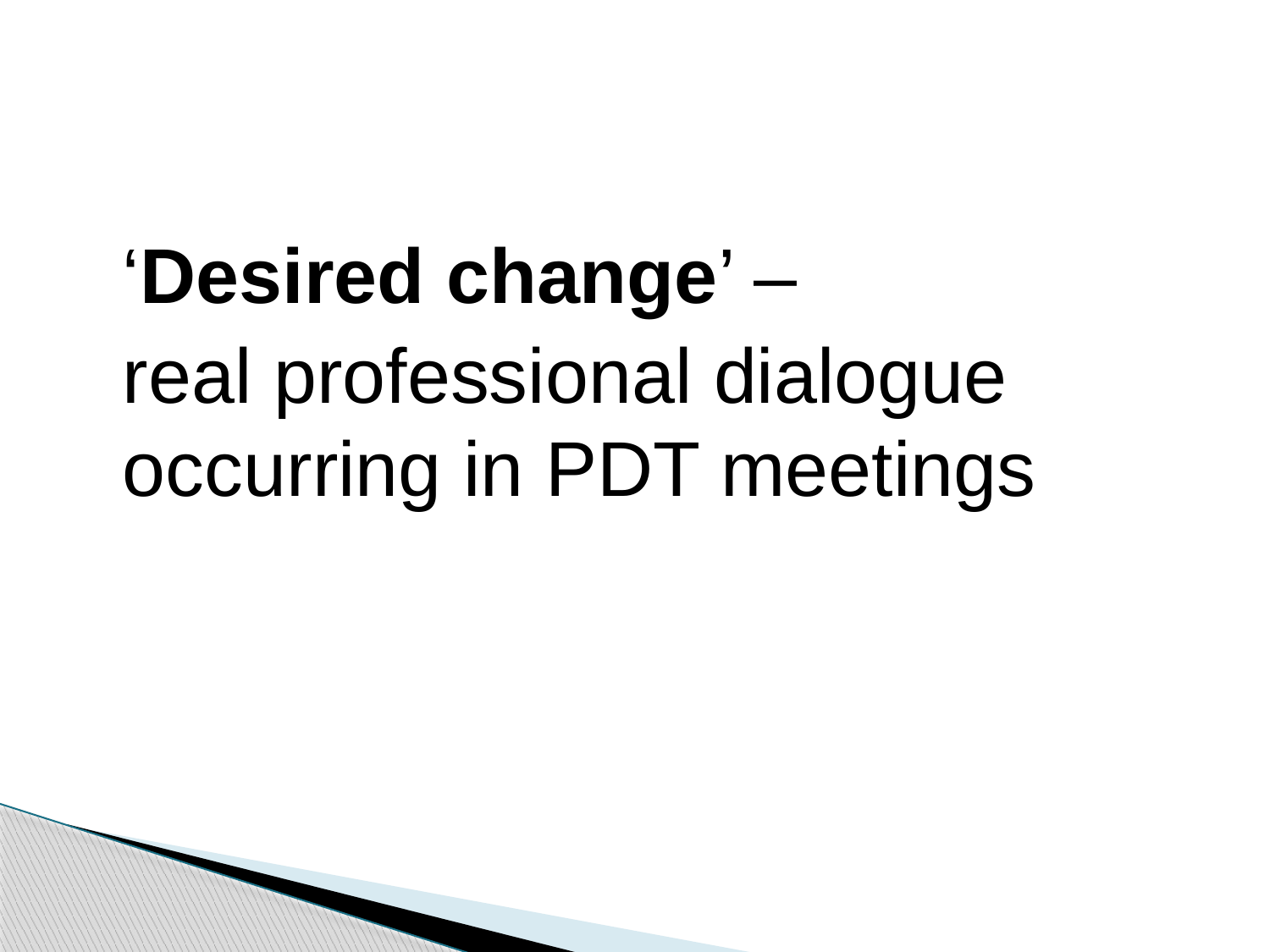

‘Desired change’ –
	real professional dialogue occurring in PDT meetings